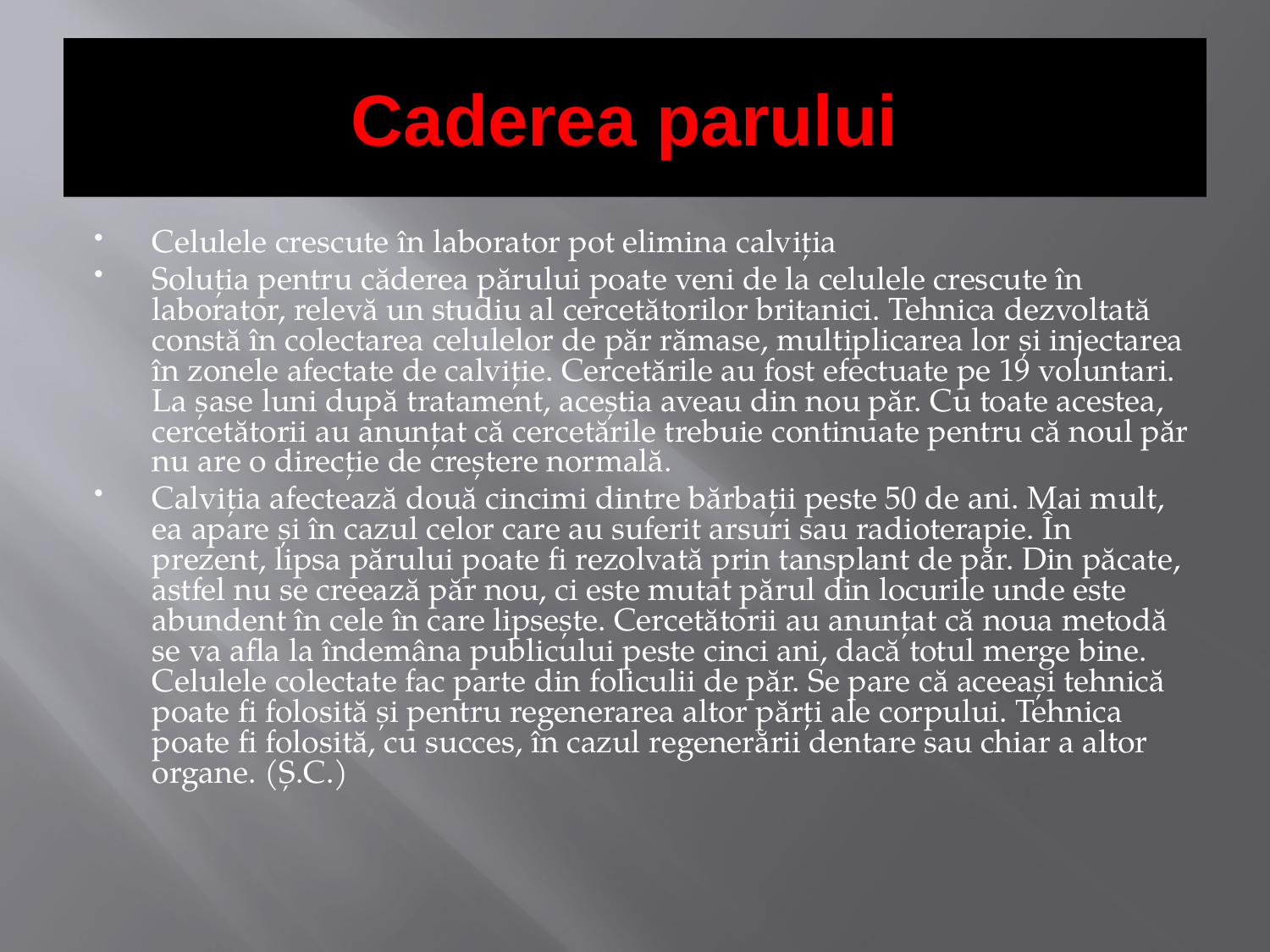

# Caderea parului
Celulele crescute în laborator pot elimina calviţia
Soluţia pentru căderea părului poate veni de la celulele crescute în laborator, relevă un studiu al cercetătorilor britanici. Tehnica dezvoltată constă în colectarea celulelor de păr rămase, multiplicarea lor şi injectarea în zonele afectate de calviţie. Cercetările au fost efectuate pe 19 voluntari. La şase luni după tratament, aceştia aveau din nou păr. Cu toate acestea, cercetătorii au anunţat că cercetările trebuie continuate pentru că noul păr nu are o direcţie de creştere normală.
Calviţia afectează două cincimi dintre bărbaţii peste 50 de ani. Mai mult, ea apare şi în cazul celor care au suferit arsuri sau radioterapie. În prezent, lipsa părului poate fi rezolvată prin tansplant de păr. Din păcate, astfel nu se creează păr nou, ci este mutat părul din locurile unde este abundent în cele în care lipseşte. Cercetătorii au anunţat că noua metodă se va afla la îndemâna publicului peste cinci ani, dacă totul merge bine. Celulele colectate fac parte din foliculii de păr. Se pare că aceeaşi tehnică poate fi folosită şi pentru regenerarea altor părţi ale corpului. Tehnica poate fi folosită, cu succes, în cazul regenerării dentare sau chiar a altor organe. (Ş.C.)